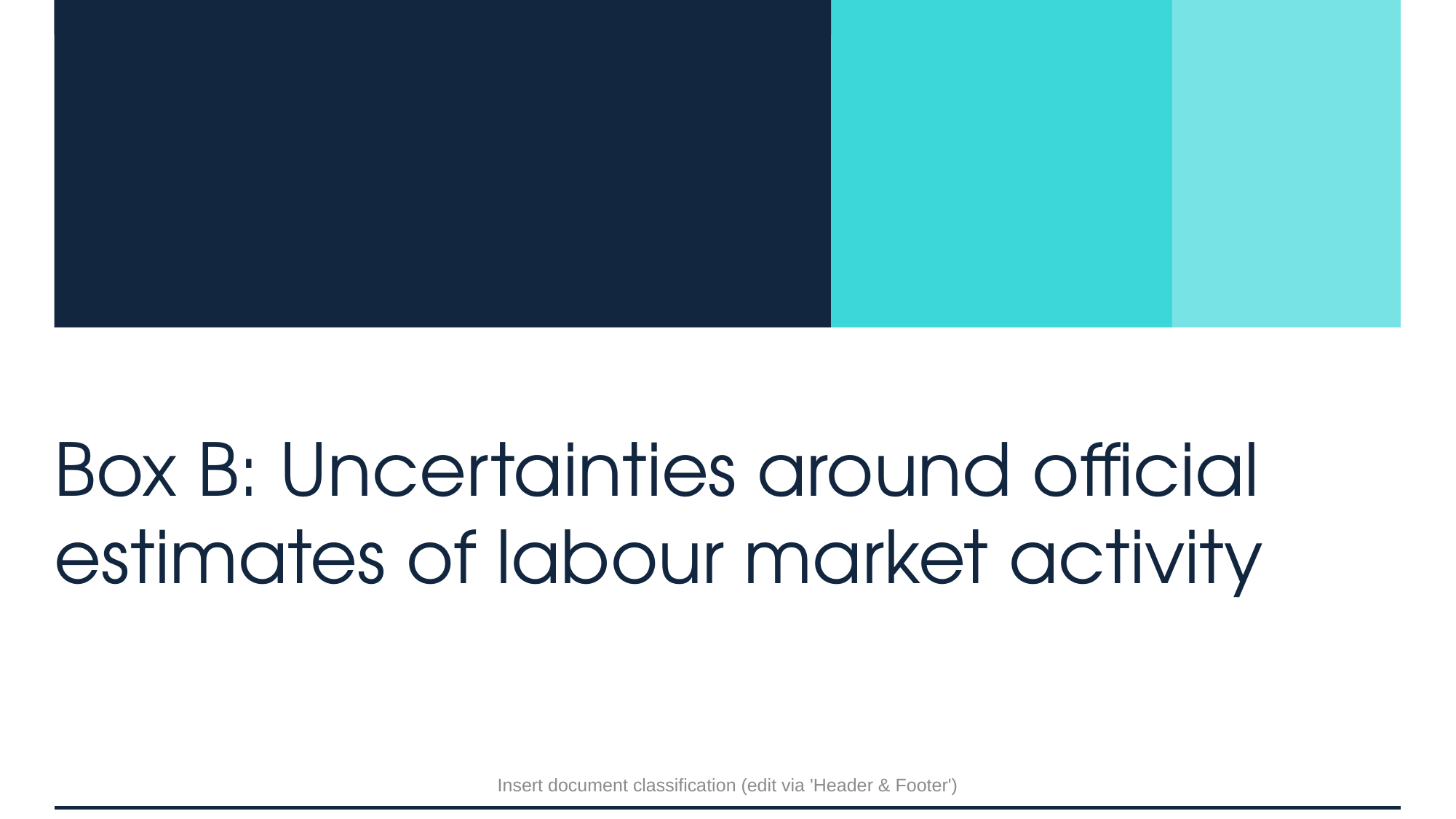

# Box B: Uncertainties around official estimates of labour market activity
Insert document classification (edit via 'Header & Footer')